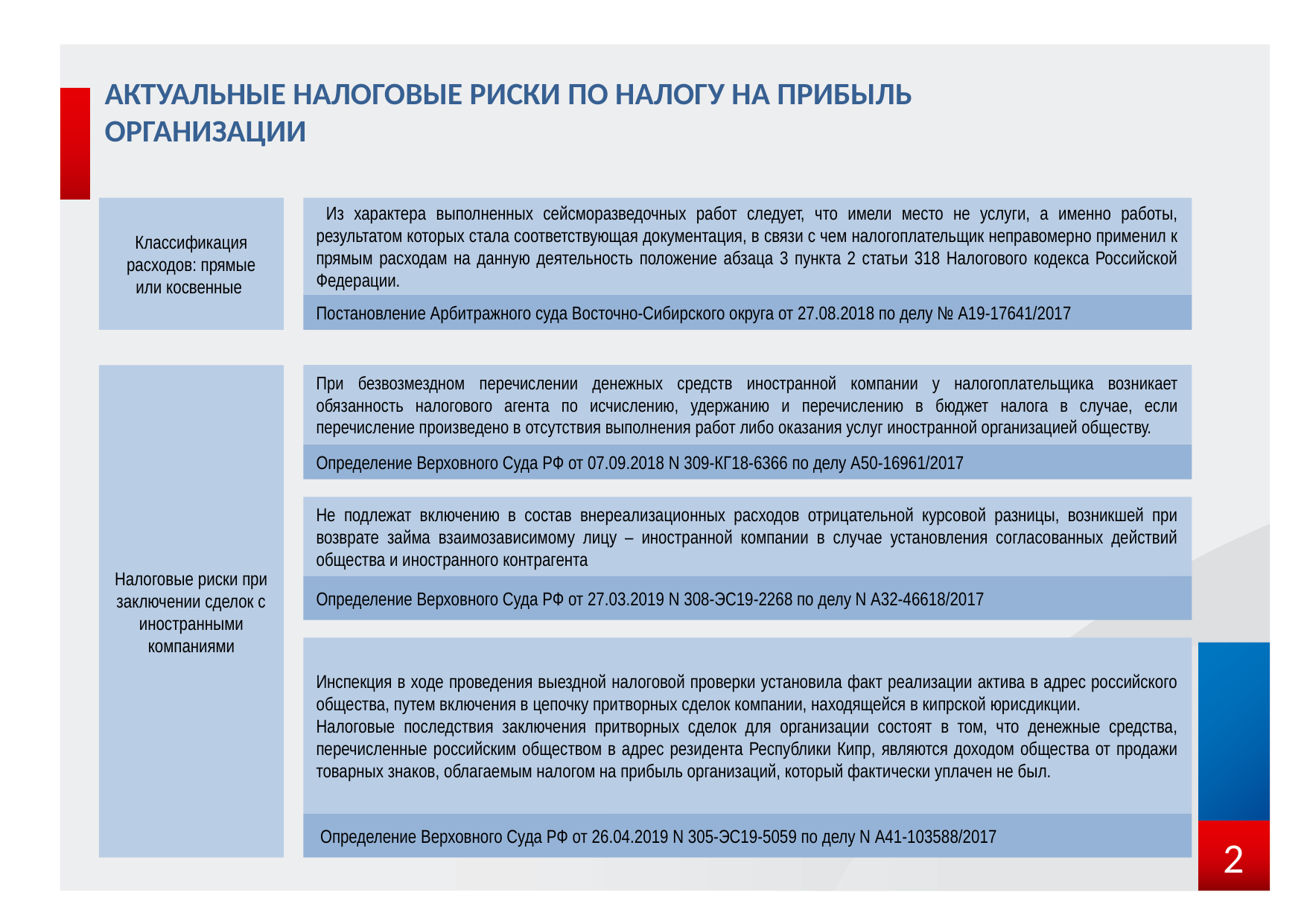

АКТУАЛЬНЫЕ НАЛОГОВЫЕ РИСКИ ПО НАЛОГУ НА ПРИБЫЛЬ ОРГАНИЗАЦИИ
Классификация расходов: прямые или косвенные
 Из характера выполненных сейсморазведочных работ следует, что имели место не услуги, а именно работы, результатом которых стала соответствующая документация, в связи с чем налогоплательщик неправомерно применил к прямым расходам на данную деятельность положение абзаца 3 пункта 2 статьи 318 Налогового кодекса Российской Федерации.
Постановление Арбитражного суда Восточно-Сибирского округа от 27.08.2018 по делу № А19-17641/2017
Налоговые риски при заключении сделок с иностранными компаниями
При безвозмездном перечислении денежных средств иностранной компании у налогоплательщика возникает обязанность налогового агента по исчислению, удержанию и перечислению в бюджет налога в случае, если перечисление произведено в отсутствия выполнения работ либо оказания услуг иностранной организацией обществу.
Определение Верховного Суда РФ от 07.09.2018 N 309-КГ18-6366 по делу А50-16961/2017
Не подлежат включению в состав внереализационных расходов отрицательной курсовой разницы, возникшей при возврате займа взаимозависимому лицу – иностранной компании в случае установления согласованных действий общества и иностранного контрагента
Определение Верховного Суда РФ от 27.03.2019 N 308-ЭС19-2268 по делу N А32-46618/2017
Инспекция в ходе проведения выездной налоговой проверки установила факт реализации актива в адрес российского общества, путем включения в цепочку притворных сделок компании, находящейся в кипрской юрисдикции.
Налоговые последствия заключения притворных сделок для организации состоят в том, что денежные средства, перечисленные российским обществом в адрес резидента Республики Кипр, являются доходом общества от продажи товарных знаков, облагаемым налогом на прибыль организаций, который фактически уплачен не был.
 Определение Верховного Суда РФ от 26.04.2019 N 305-ЭС19-5059 по делу N А41-103588/2017
2